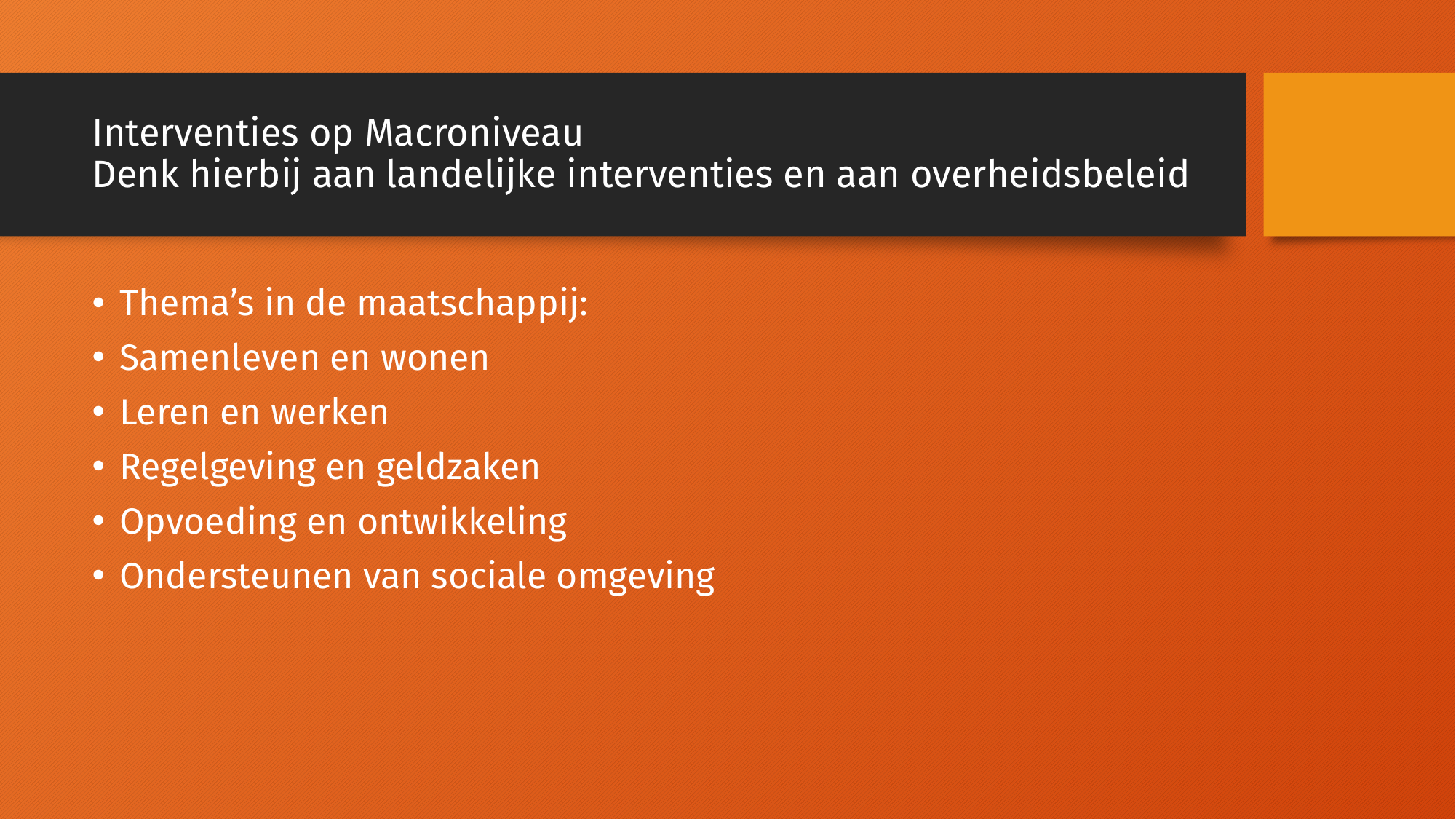

# Interventies op Macroniveau Denk hierbij aan landelijke interventies en aan overheidsbeleid
Thema’s in de maatschappij:
Samenleven en wonen
Leren en werken
Regelgeving en geldzaken
Opvoeding en ontwikkeling
Ondersteunen van sociale omgeving